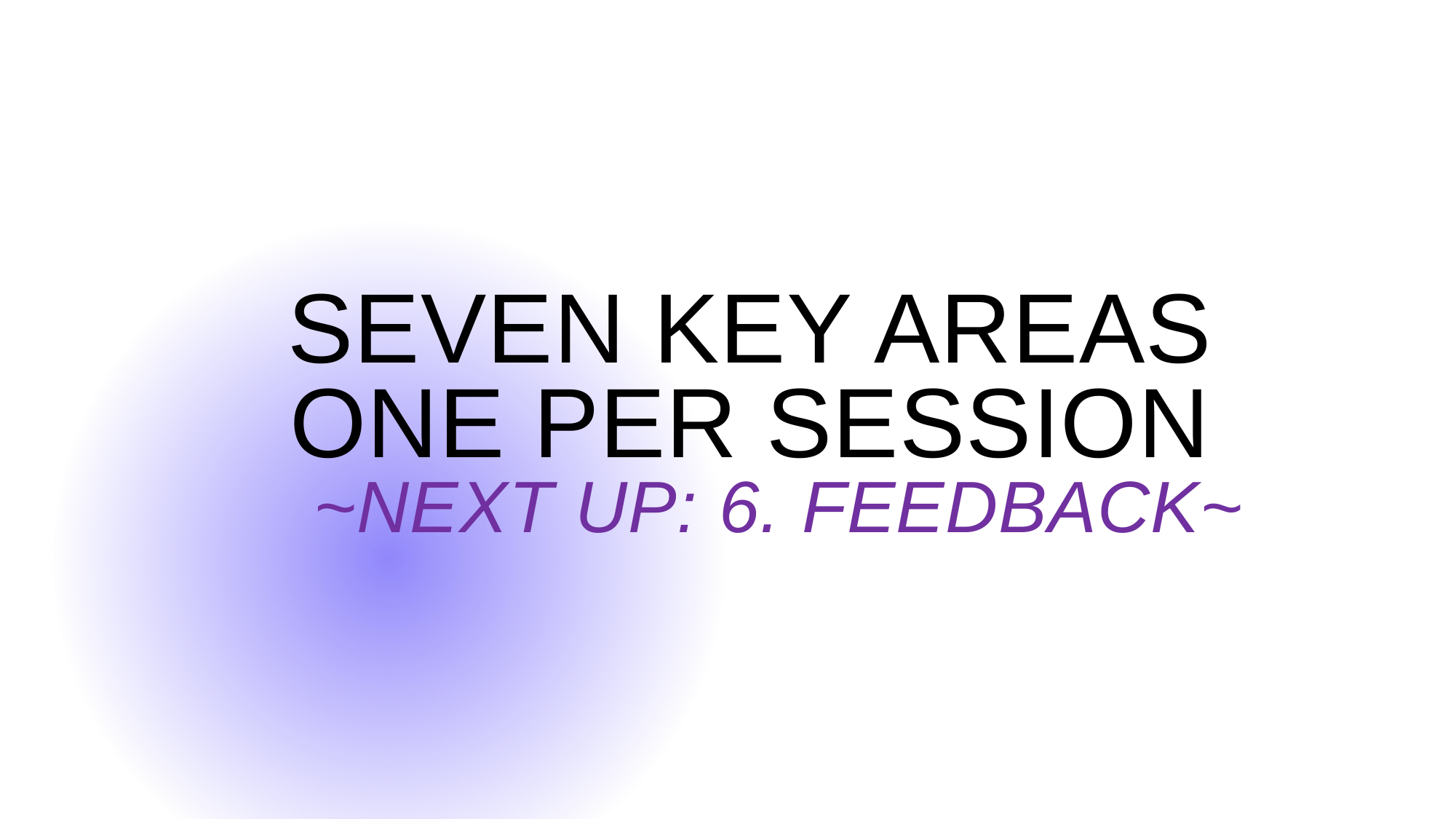

# Seven Key Areas   One Per SessioN   ~Next Up: 6. Feedback~